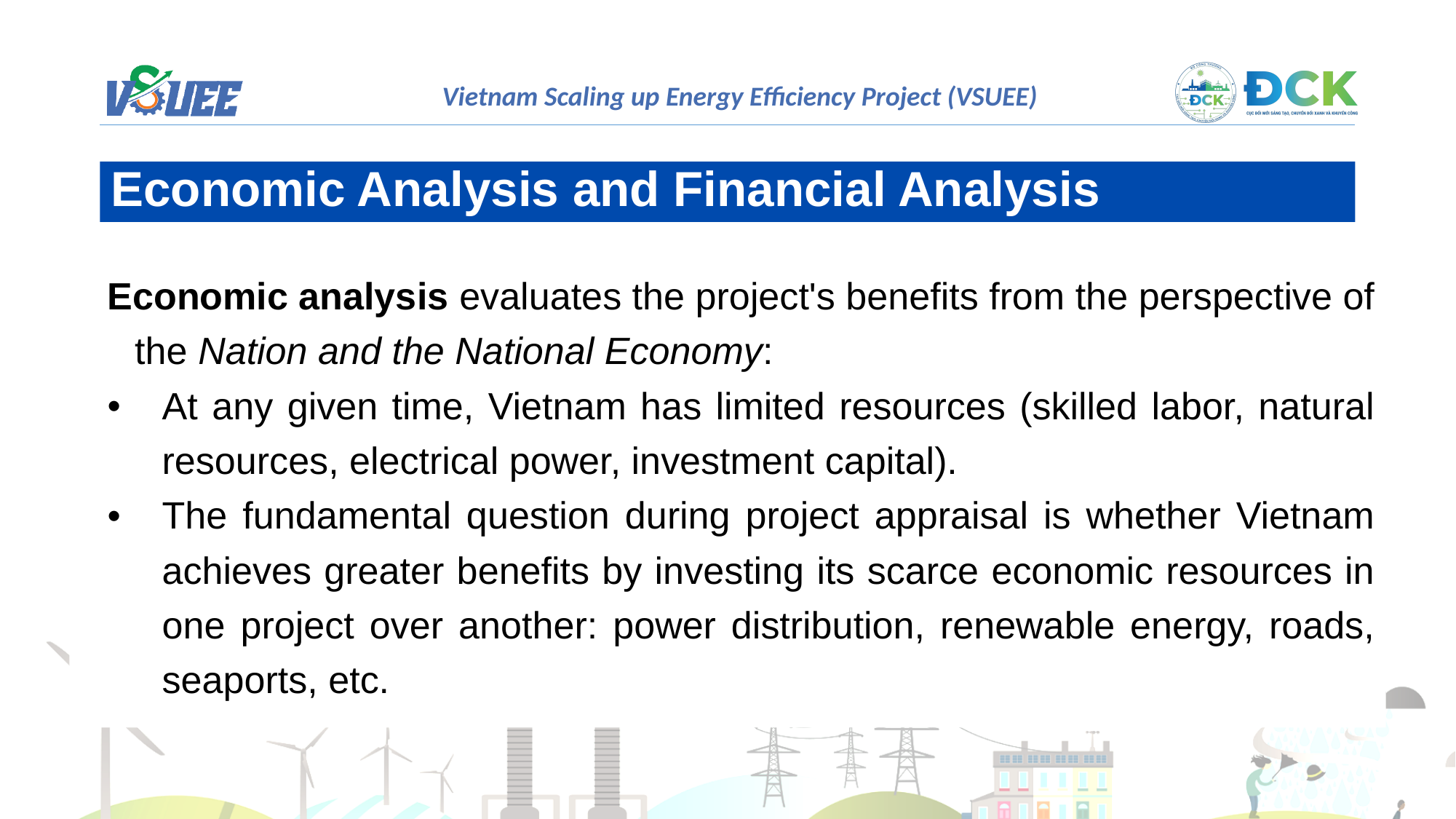

Economic Analysis and Financial Analysis
Economic analysis evaluates the project's benefits from the perspective of the Nation and the National Economy:
At any given time, Vietnam has limited resources (skilled labor, natural resources, electrical power, investment capital).
The fundamental question during project appraisal is whether Vietnam achieves greater benefits by investing its scarce economic resources in one project over another: power distribution, renewable energy, roads, seaports, etc.